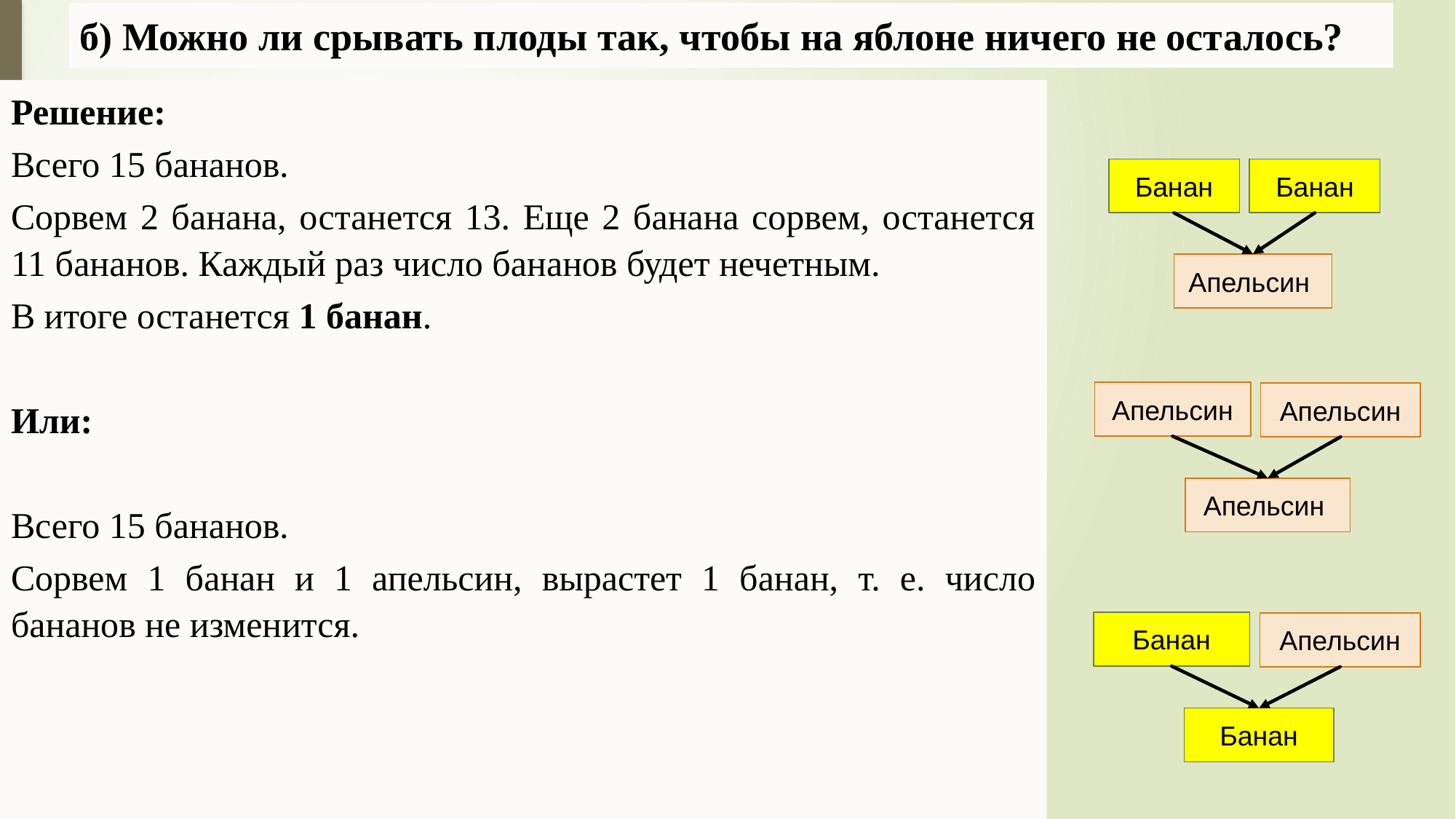

# б) Можно ли срывать плоды так, чтобы на яблоне ничего не осталось?
Решение:
Всего 15 бананов.
Сорвем 2 банана, останется 13. Еще 2 банана сорвем, останется 11 бананов. Каждый раз число бананов будет нечетным.
В итоге останется 1 банан.

Или:

Всего 15 бананов.
Сорвем 1 банан и 1 апельсин, вырастет 1 банан, т. е. число бананов не изменится.

Банан
Банан
Апельсин
Апельсин
Апельсин
Апельсин
Банан
Апельсин
Банан